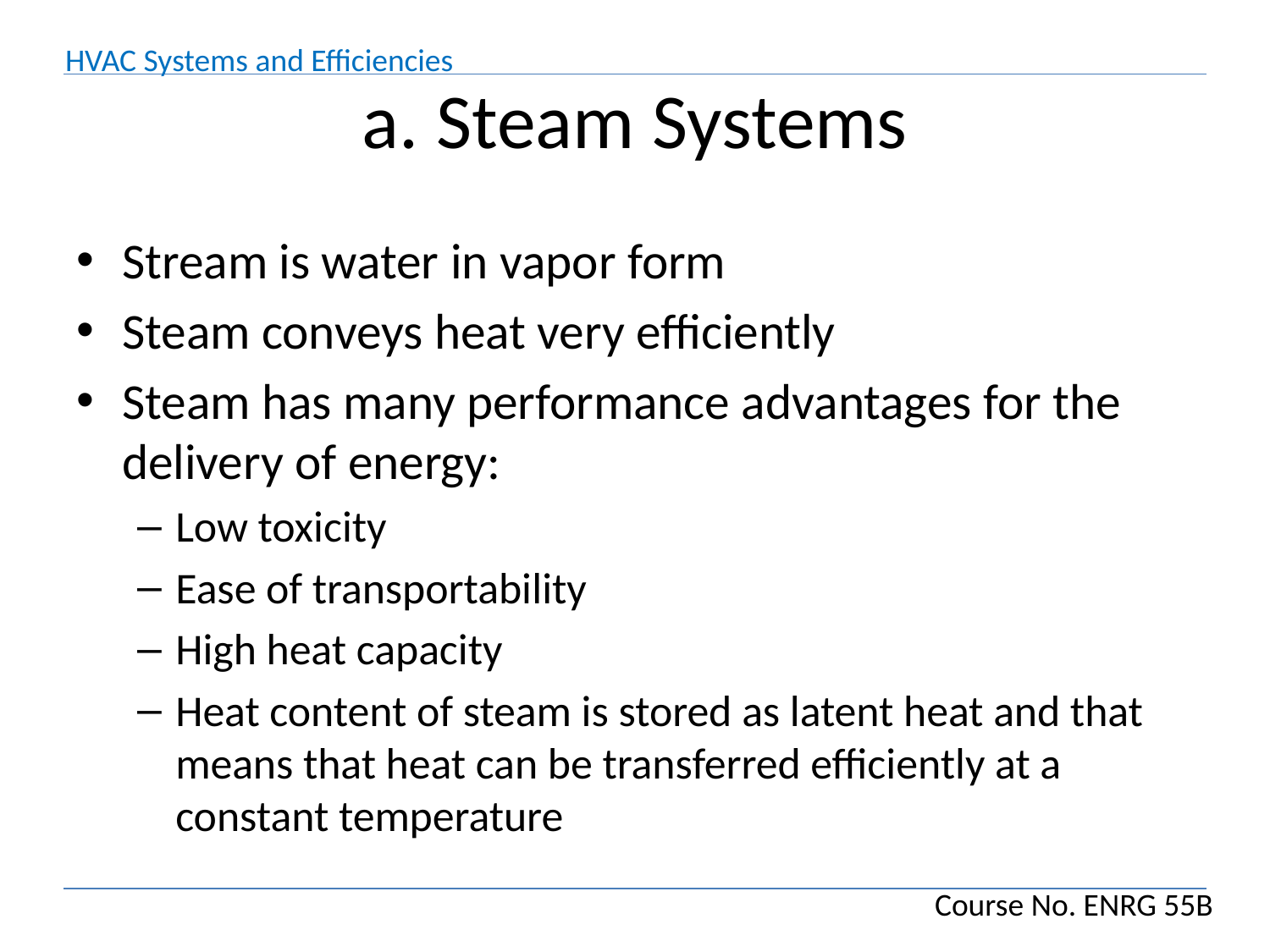

# a. Steam Systems
Stream is water in vapor form
Steam conveys heat very efficiently
Steam has many performance advantages for the delivery of energy:
Low toxicity
Ease of transportability
High heat capacity
Heat content of steam is stored as latent heat and that means that heat can be transferred efficiently at a constant temperature